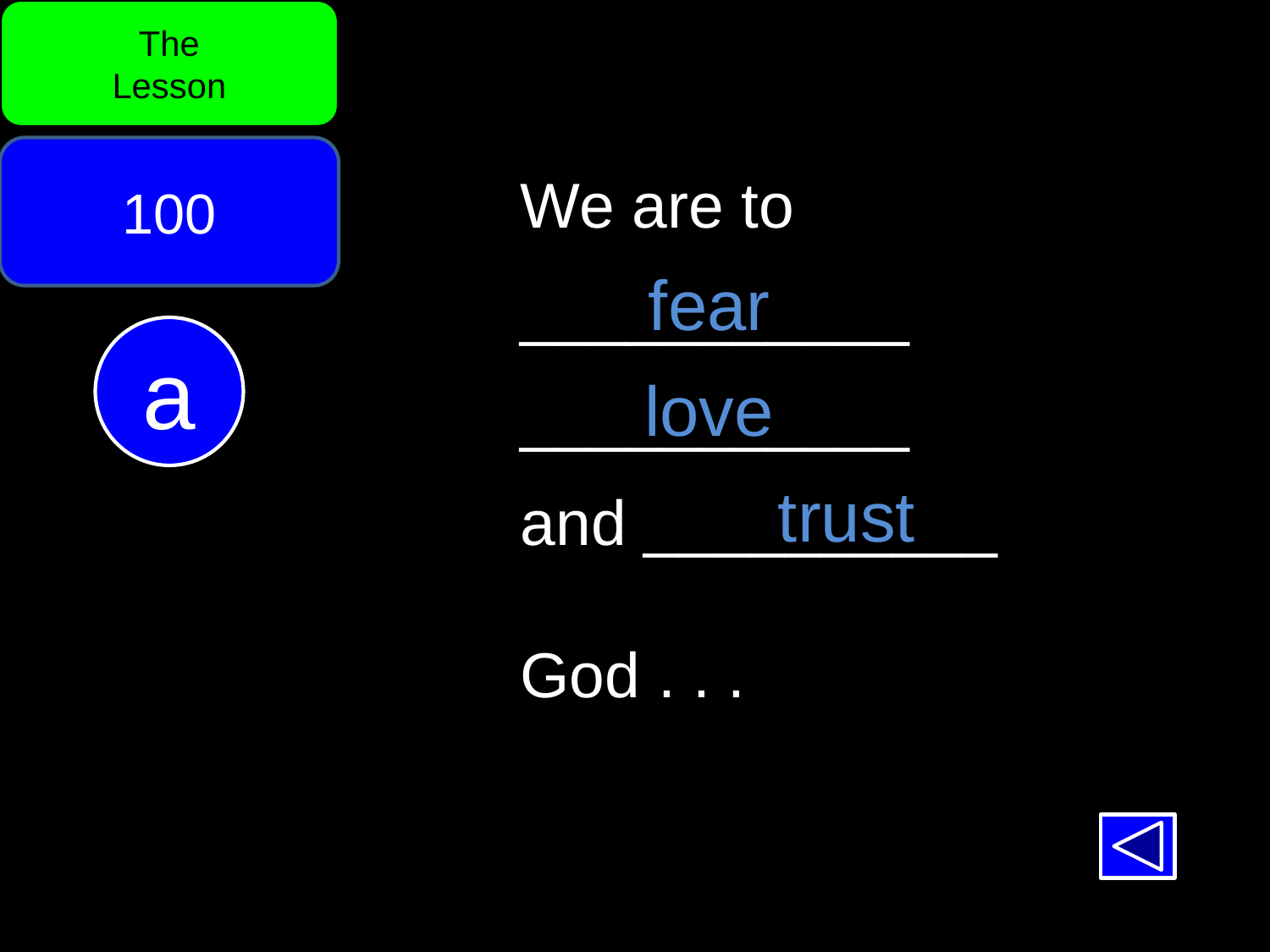

The
Lesson
100
We are to

___________

___________

and __________

God . . .
fear
a
love
trust